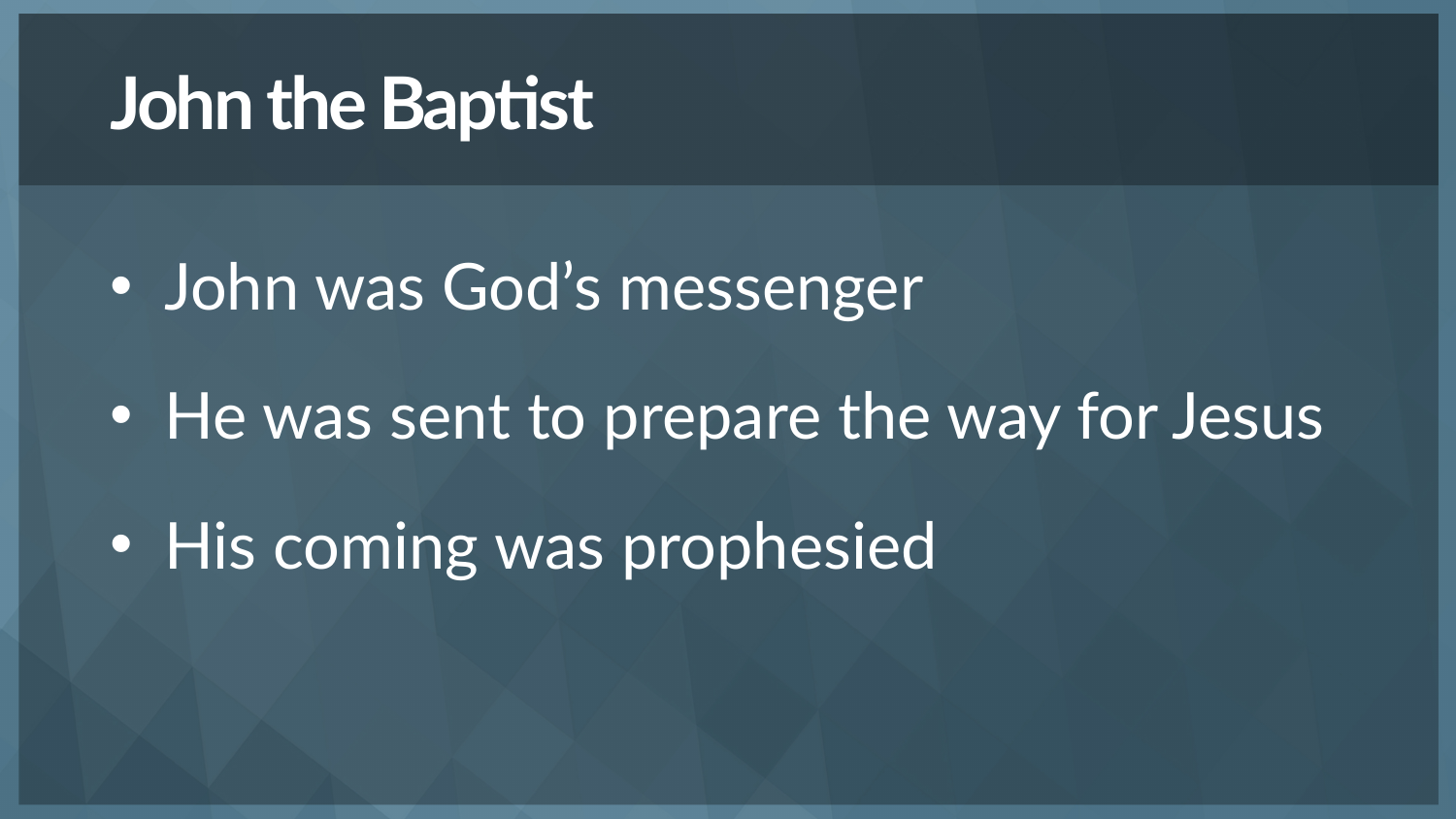

# John the Baptist
John was God’s messenger
He was sent to prepare the way for Jesus
His coming was prophesied